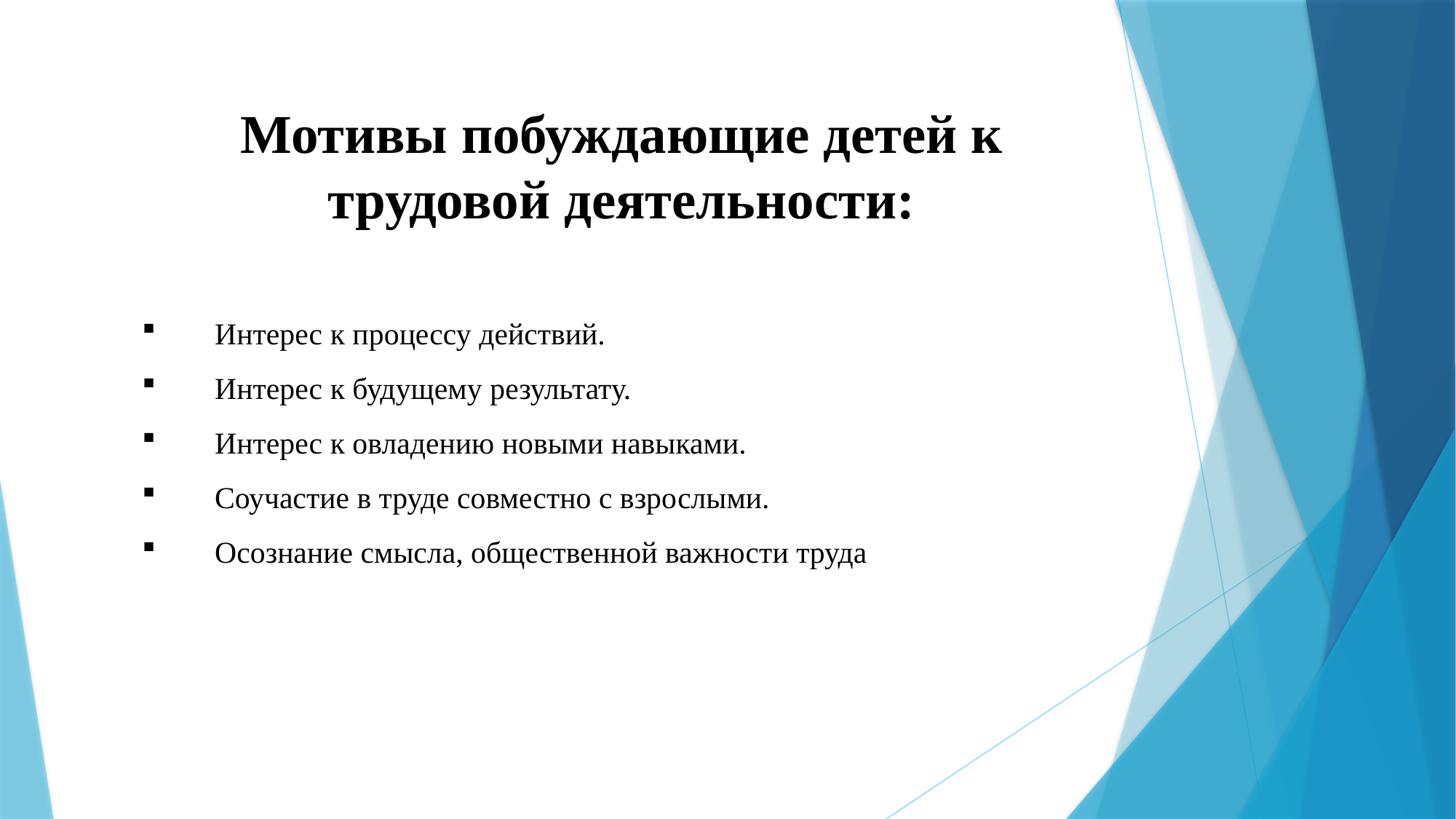

Мотивы побуждающие детей к трудовой деятельности:

Интерес к процессу действий.
Интерес к будущему результату.
Интерес к овладению новыми навыками.
Соучастие в труде совместно с взрослыми.
Осознание смысла, общественной важности труда